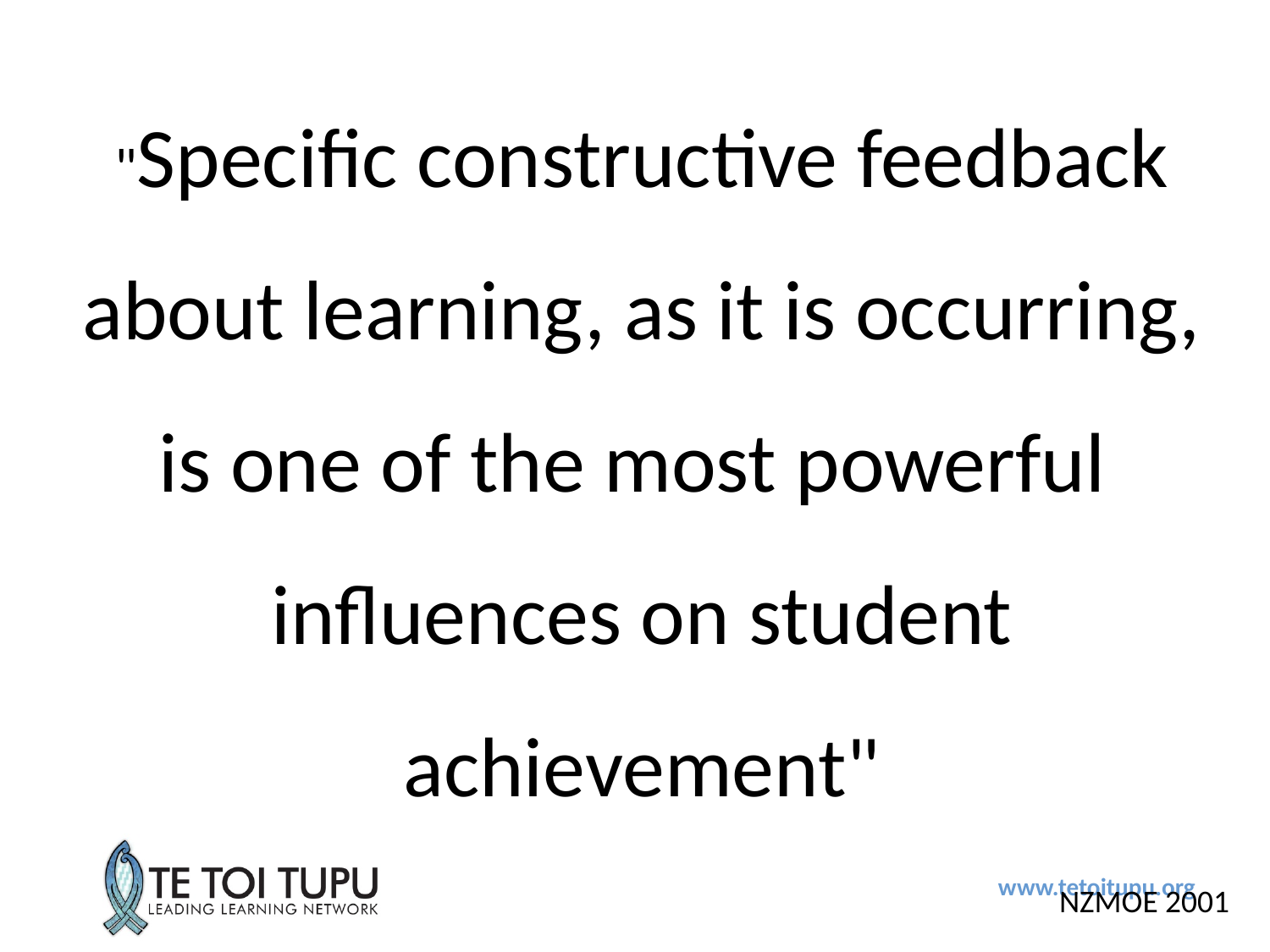

"Specific constructive feedback about learning, as it is occurring, is one of the most powerful
influences on student achievement"
NZMOE 2001